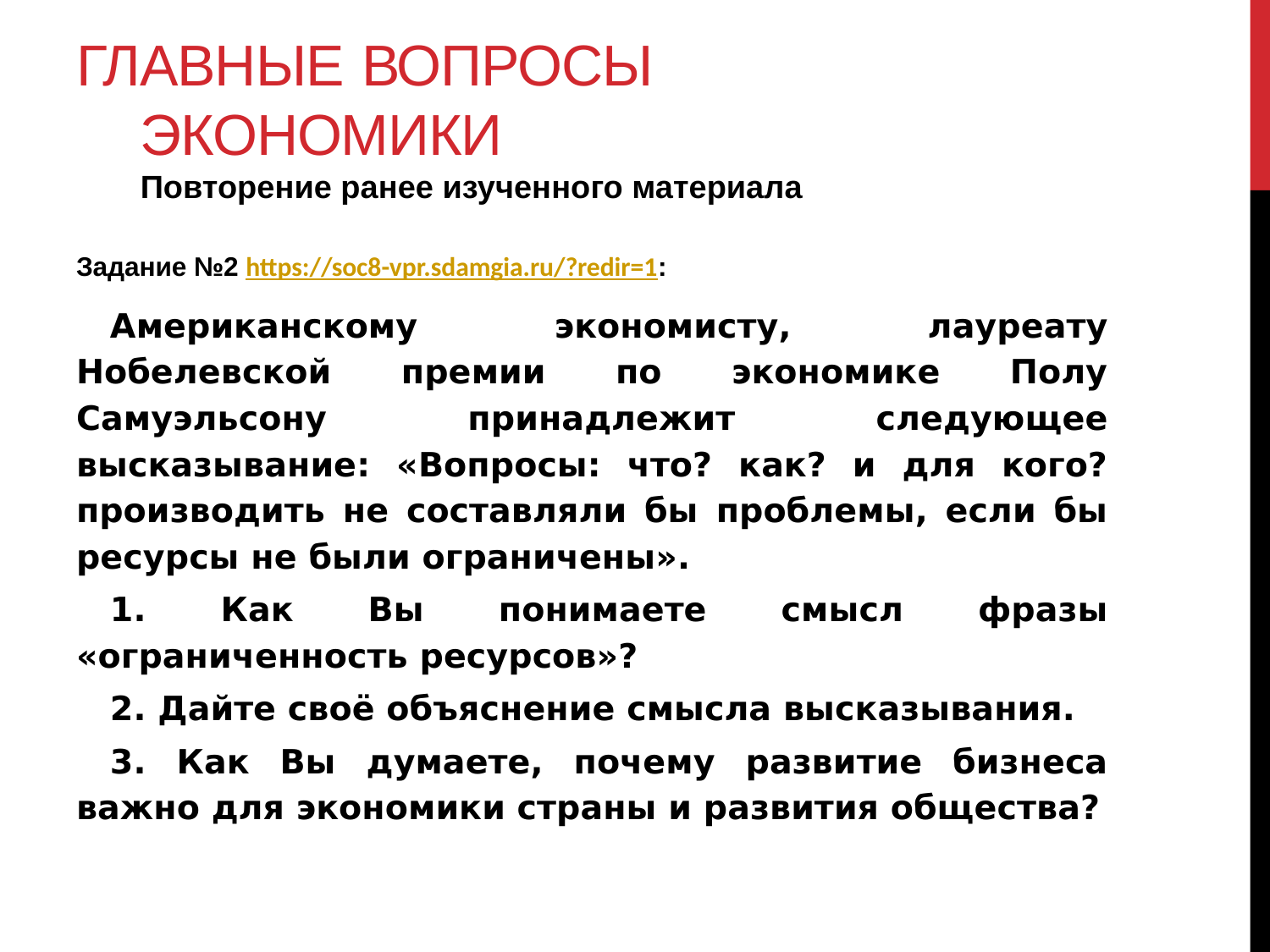

# Главные вопросы экономики Повторение ранее изученного материала
Задание №2 https://soc8-vpr.sdamgia.ru/?redir=1:
Американскому экономисту, лауреату Нобелевской премии по экономике Полу Самуэльсону принадлежит следующее высказывание: «Вопросы: что? как? и для кого? производить не составляли бы проблемы, если бы ресурсы не были ограничены».
1. Как Вы понимаете смысл фразы «ограниченность ресурсов»?
2. Дайте своё объяснение смысла высказывания.
3. Как Вы думаете, почему развитие бизнеса важно для экономики страны и развития общества?